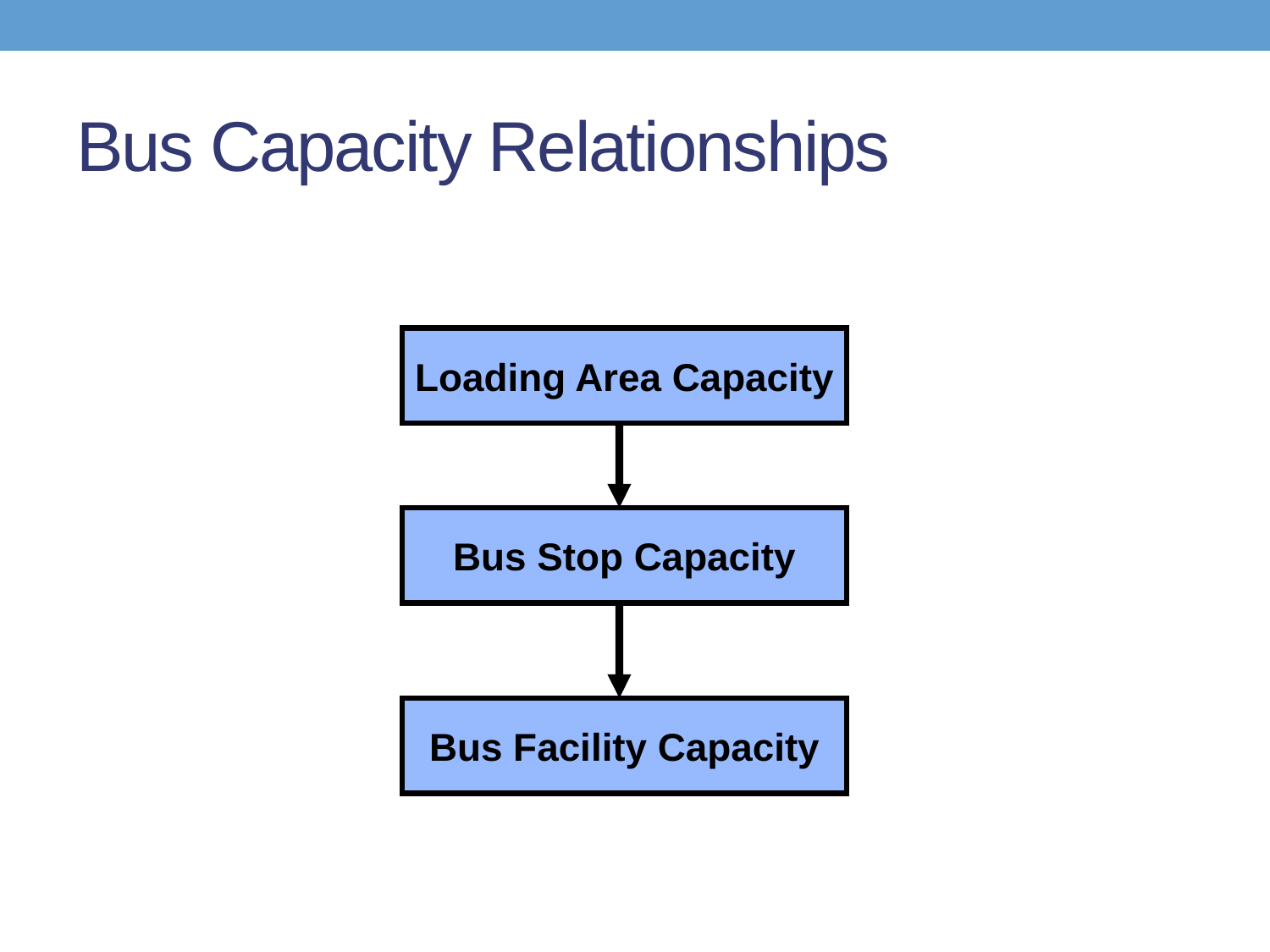

# Bus Capacity Relationships
Loading Area Capacity

Bus Stop Capacity

Bus Facility Capacity